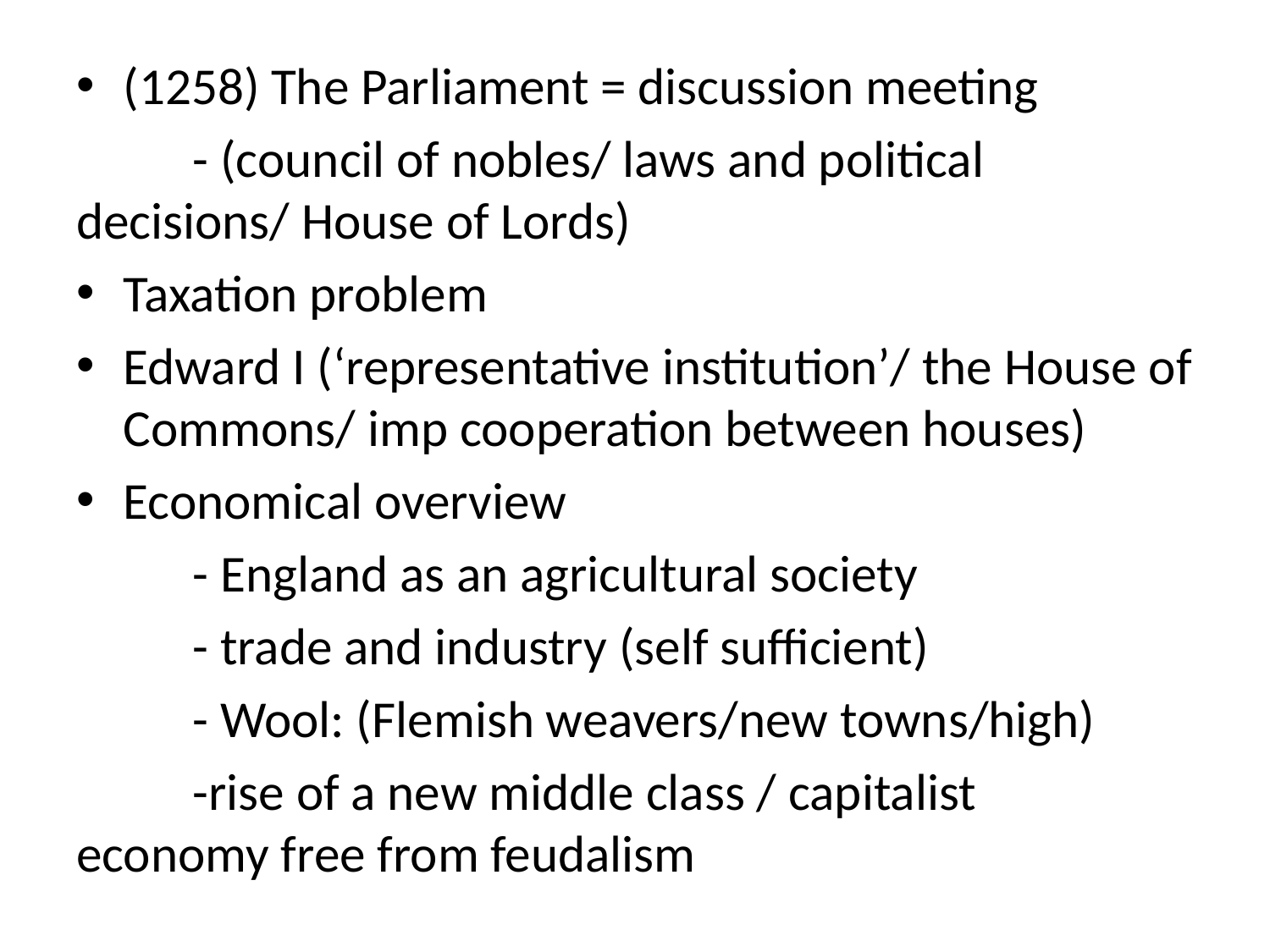

(1258) The Parliament = discussion meeting
	- (council of nobles/ laws and political 			decisions/ House of Lords)
Taxation problem
Edward I (‘representative institution’/ the House of Commons/ imp cooperation between houses)
Economical overview
	- England as an agricultural society
	- trade and industry (self sufficient)
	- Wool: (Flemish weavers/new towns/high)
	-rise of a new middle class / capitalist 			economy free from feudalism